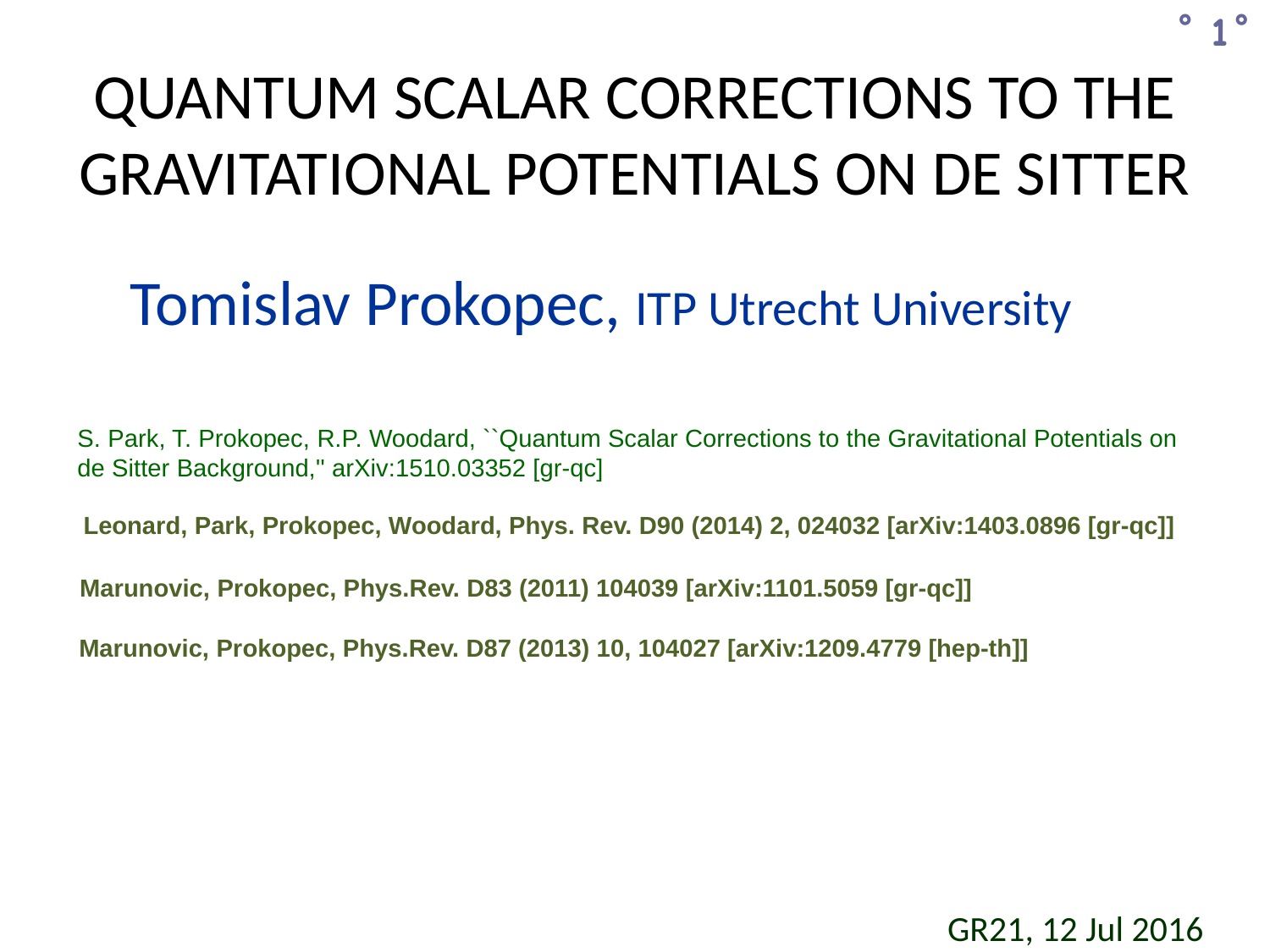

˚ 1˚
# QUANTUM SCALAR CORRECTIONS TO THE GRAVITATIONAL POTENTIALS ON DE SITTER
Tomislav Prokopec, ITP Utrecht University
S. Park, T. Prokopec, R.P. Woodard, ``Quantum Scalar Corrections to the Gravitational Potentials on de Sitter Background,'' arXiv:1510.03352 [gr-qc]
Leonard, Park, Prokopec, Woodard, Phys. Rev. D90 (2014) 2, 024032 [arXiv:1403.0896 [gr-qc]]
Marunovic, Prokopec, Phys.Rev. D83 (2011) 104039 [arXiv:1101.5059 [gr-qc]]
Marunovic, Prokopec, Phys.Rev. D87 (2013) 10, 104027 [arXiv:1209.4779 [hep-th]]
GR21, 12 Jul 2016